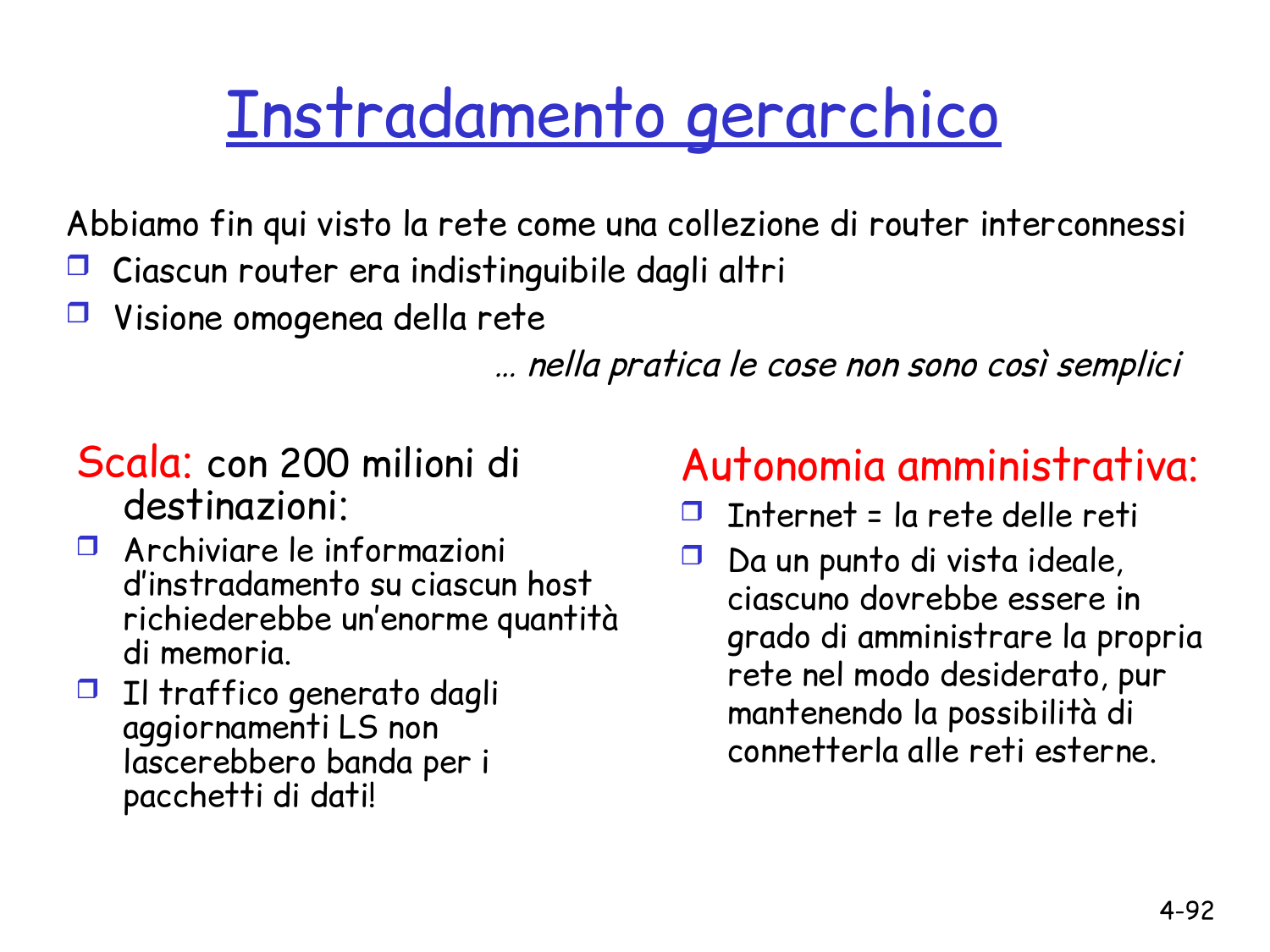

# Instradamento gerarchico
Abbiamo fin qui visto la rete come una collezione di router interconnessi
Ciascun router era indistinguibile dagli altri
Visione omogenea della rete
				… nella pratica le cose non sono così semplici
Autonomia amministrativa:
Internet = la rete delle reti
Da un punto di vista ideale, ciascuno dovrebbe essere in grado di amministrare la propria rete nel modo desiderato, pur mantenendo la possibilità di connetterla alle reti esterne.
Scala: con 200 milioni di destinazioni:
Archiviare le informazioni d’instradamento su ciascun host richiederebbe un’enorme quantità di memoria.
Il traffico generato dagli aggiornamenti LS non lascerebbero banda per i pacchetti di dati!

4-92